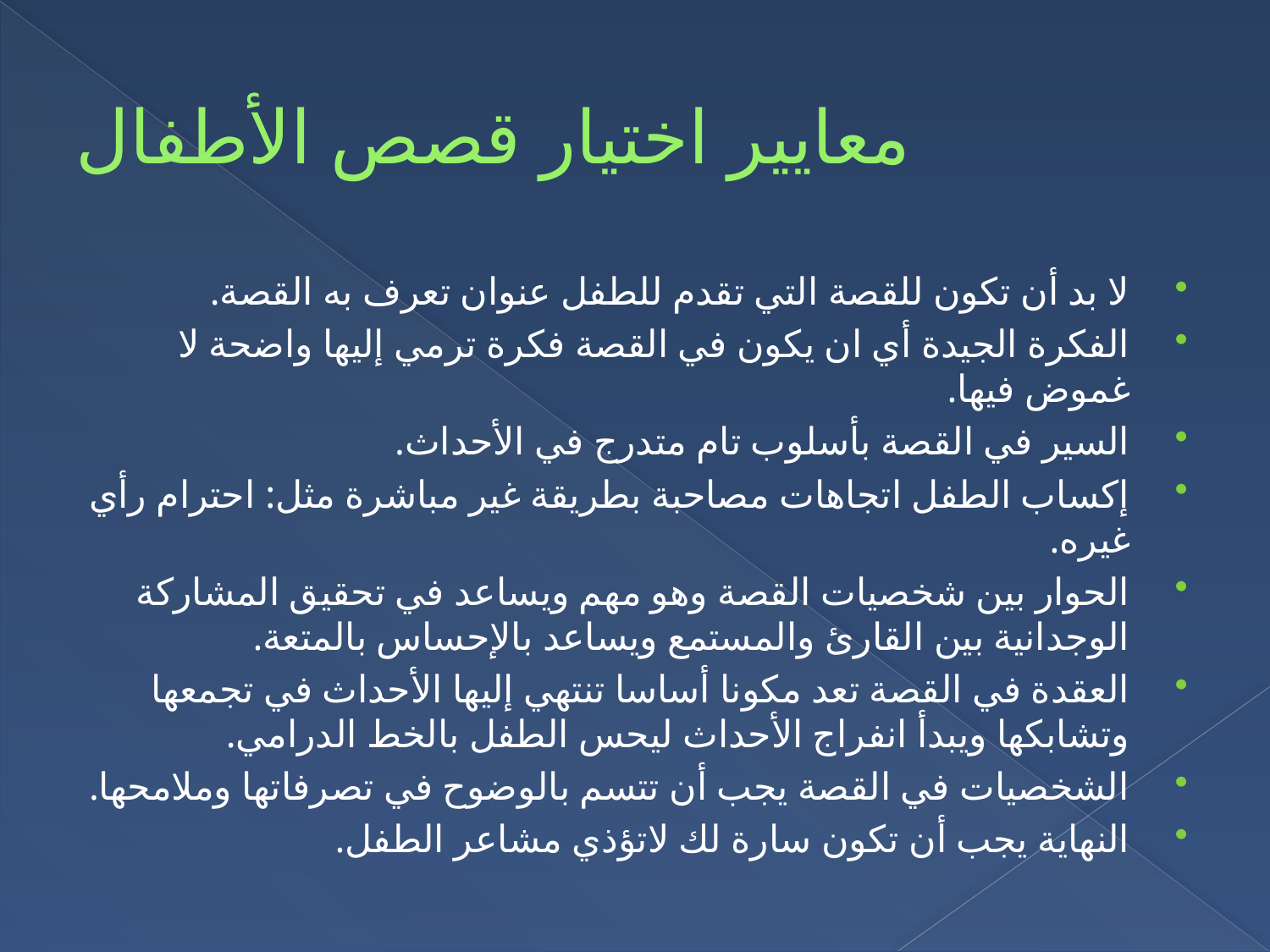

# معايير اختيار قصص الأطفال
لا بد أن تكون للقصة التي تقدم للطفل عنوان تعرف به القصة.
الفكرة الجيدة أي ان يكون في القصة فكرة ترمي إليها واضحة لا غموض فيها.
السير في القصة بأسلوب تام متدرج في الأحداث.
إكساب الطفل اتجاهات مصاحبة بطريقة غير مباشرة مثل: احترام رأي غيره.
الحوار بين شخصيات القصة وهو مهم ويساعد في تحقيق المشاركة الوجدانية بين القارئ والمستمع ويساعد بالإحساس بالمتعة.
العقدة في القصة تعد مكونا أساسا تنتهي إليها الأحداث في تجمعها وتشابكها ويبدأ انفراج الأحداث ليحس الطفل بالخط الدرامي.
الشخصيات في القصة يجب أن تتسم بالوضوح في تصرفاتها وملامحها.
النهاية يجب أن تكون سارة لك لاتؤذي مشاعر الطفل.